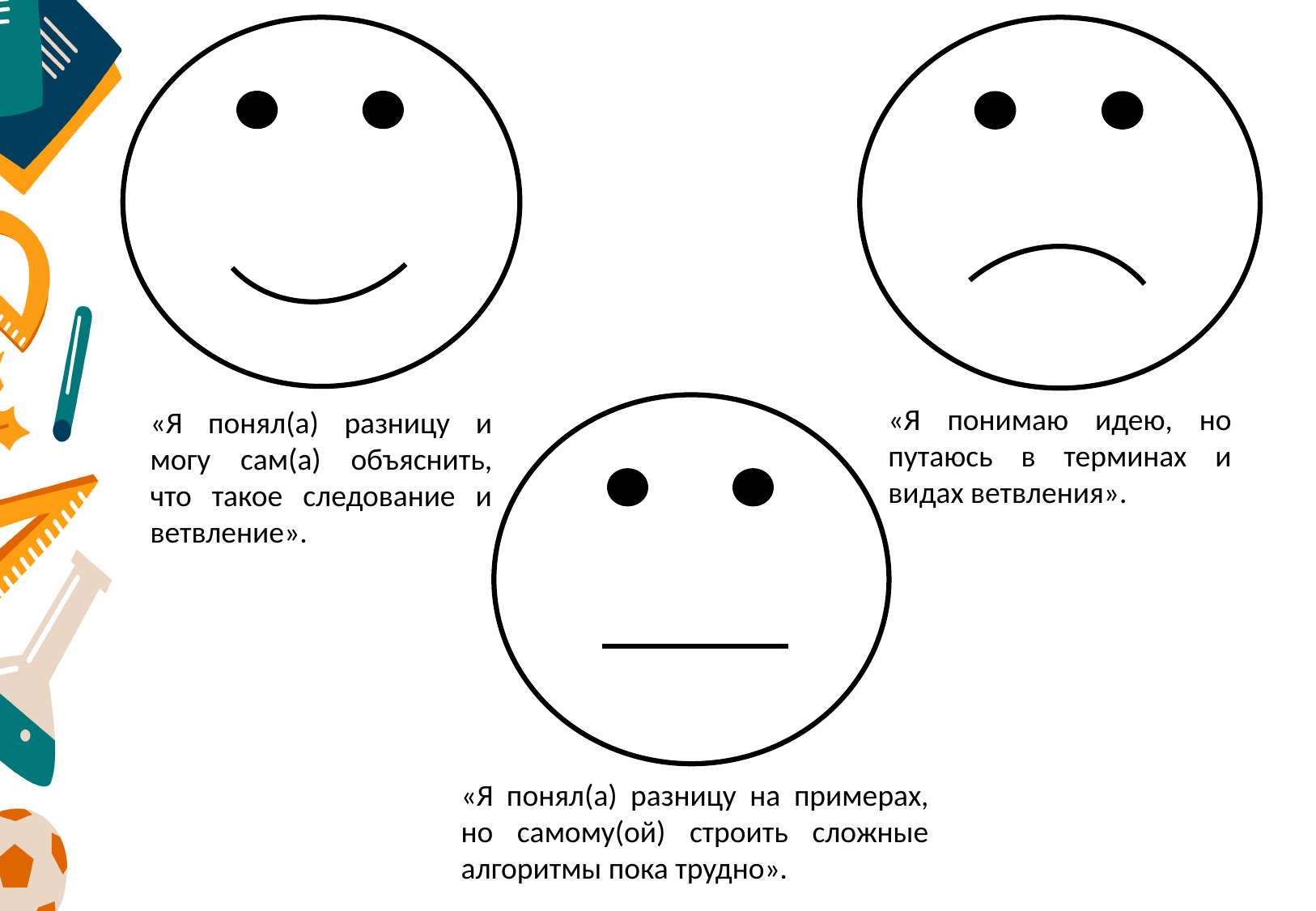

«Я понимаю идею, но путаюсь в терминах и видах ветвления».

«Я понял(а) разницу и могу сам(а) объяснить, что такое следование и ветвление».
«Я понял(а) разницу на примерах, но самому(ой) строить сложные алгоритмы пока трудно».